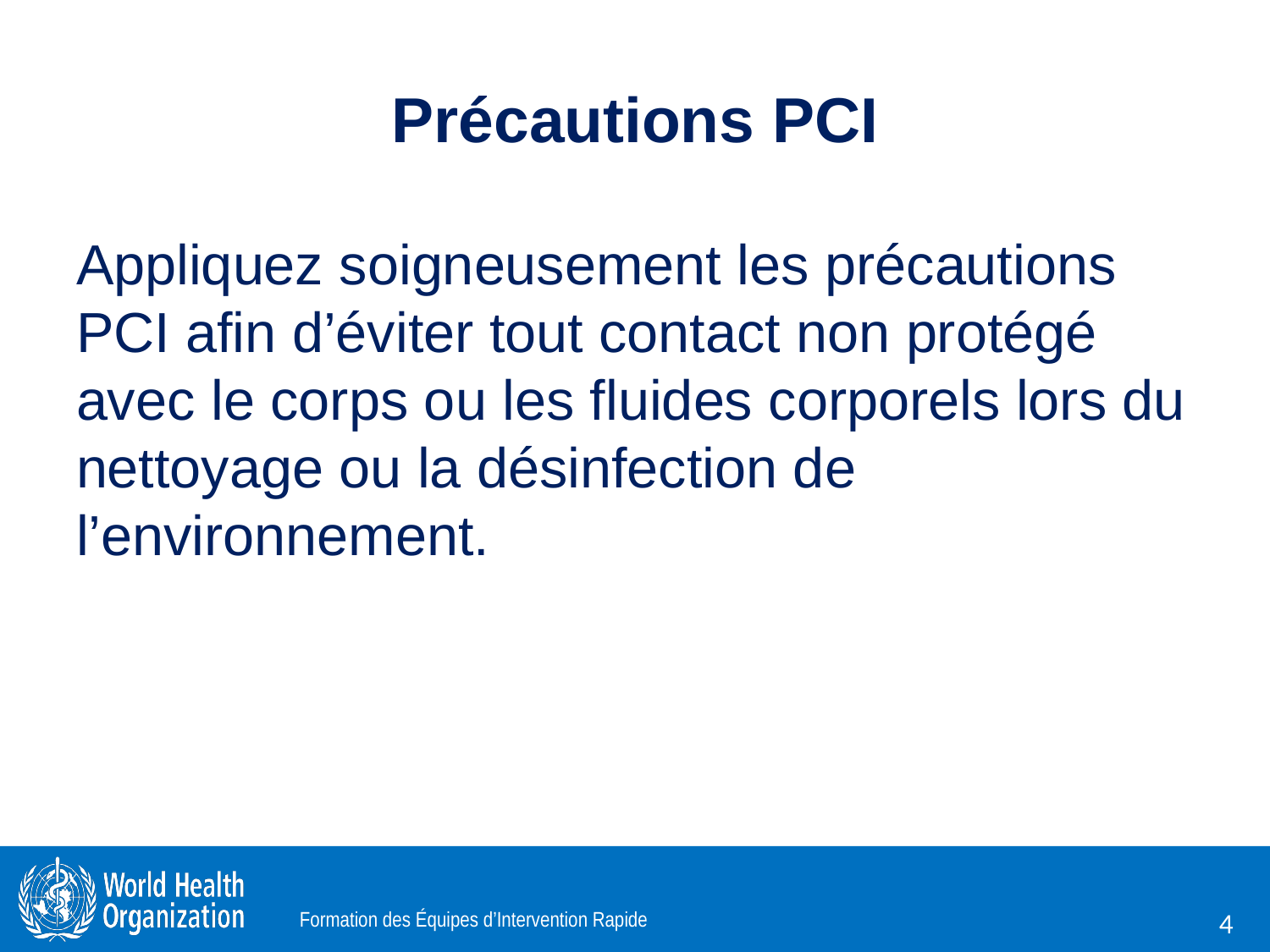

# Précautions PCI
Appliquez soigneusement les précautions PCI afin d’éviter tout contact non protégé avec le corps ou les fluides corporels lors du nettoyage ou la désinfection de l’environnement.